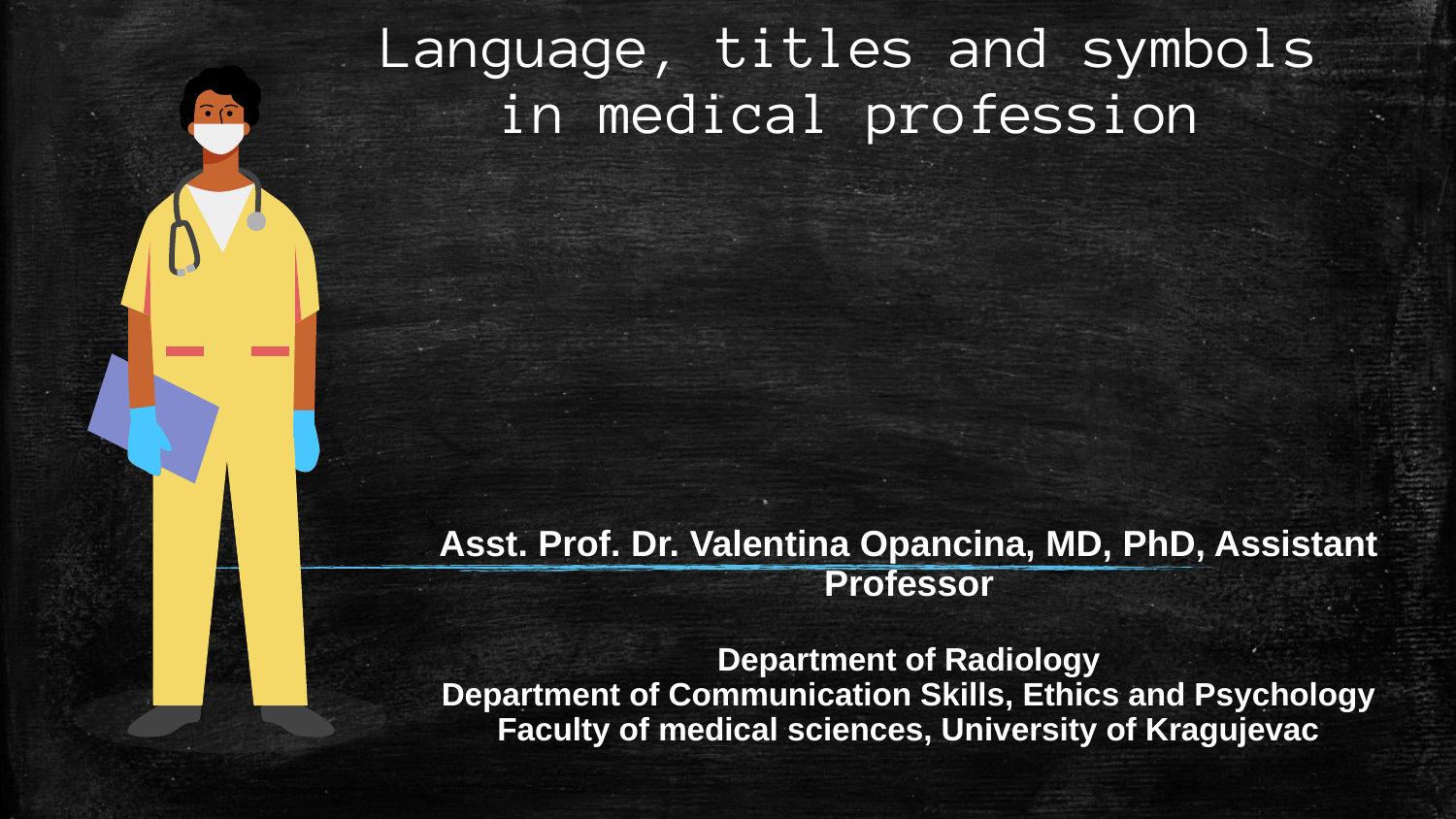

# Language, titles and symbols in medical profession

Asst. Prof. Dr. Valentina Opancina, MD, PhD, Assistant Professor

Department of Radiology
Department of Communication Skills, Ethics and Psychology
Faculty of medical sciences, University of Kragujevac